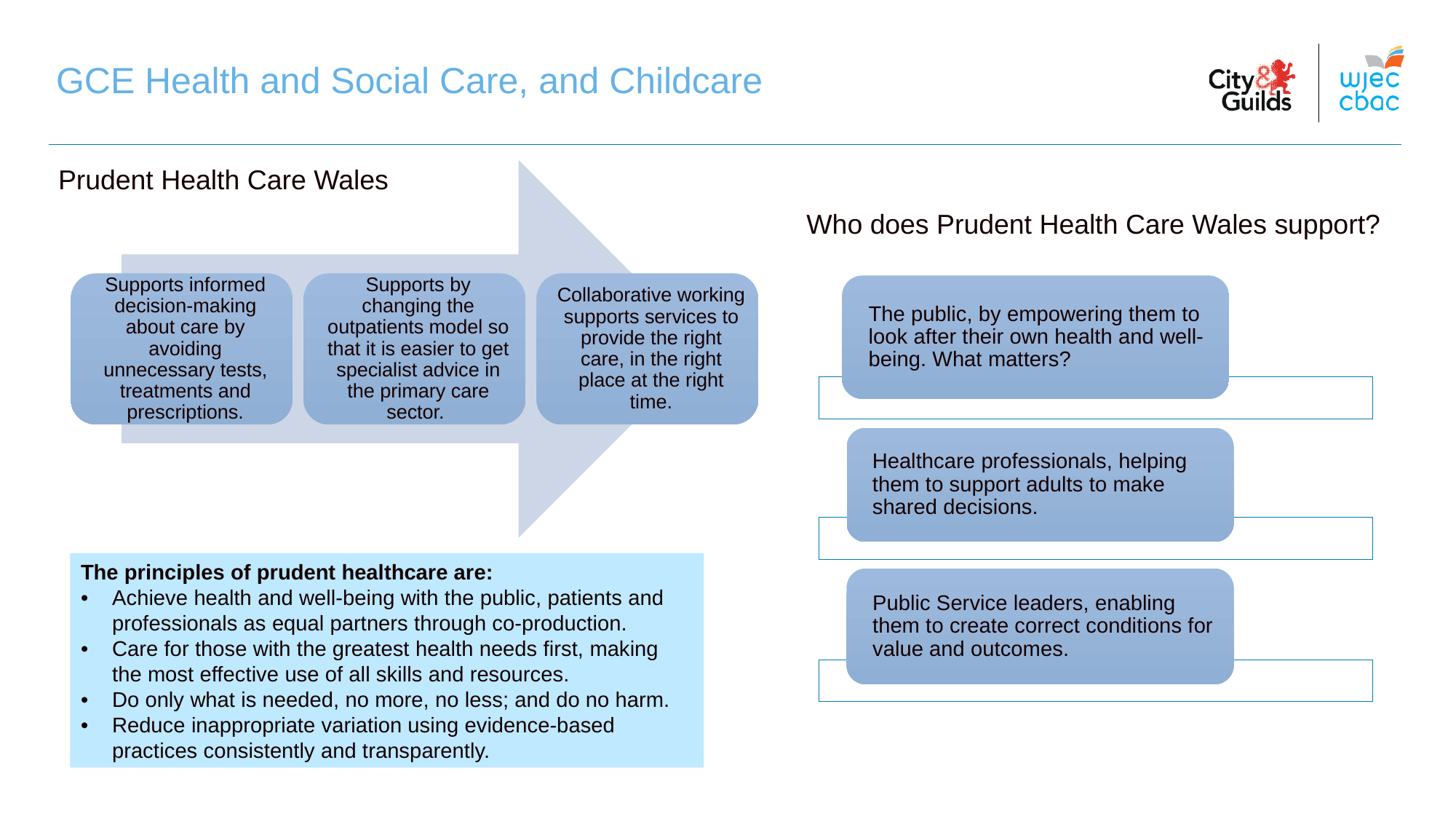

GCE Health and Social Care, and Childcare
Prudent Health Care Wales
Supports informed decision-making about care by avoiding unnecessary tests, treatments and prescriptions.
Supports by changing the outpatients model so that it is easier to get specialist advice in the primary care sector.
Collaborative working supports services to provide the right care, in the right place at the right time.
Who does Prudent Health Care Wales support?
The public, by empowering them to look after their own health and well-being. What matters?
Healthcare professionals, helping them to support adults to make shared decisions.
Public Service leaders, enabling them to create correct conditions for value and outcomes.
The principles of prudent healthcare are:
•	Achieve health and well-being with the public, patients and professionals as equal partners through co-production.
•	Care for those with the greatest health needs first, making the most effective use of all skills and resources.
• 	Do only what is needed, no more, no less; and do no harm.
•	Reduce inappropriate variation using evidence-based practices consistently and transparently.